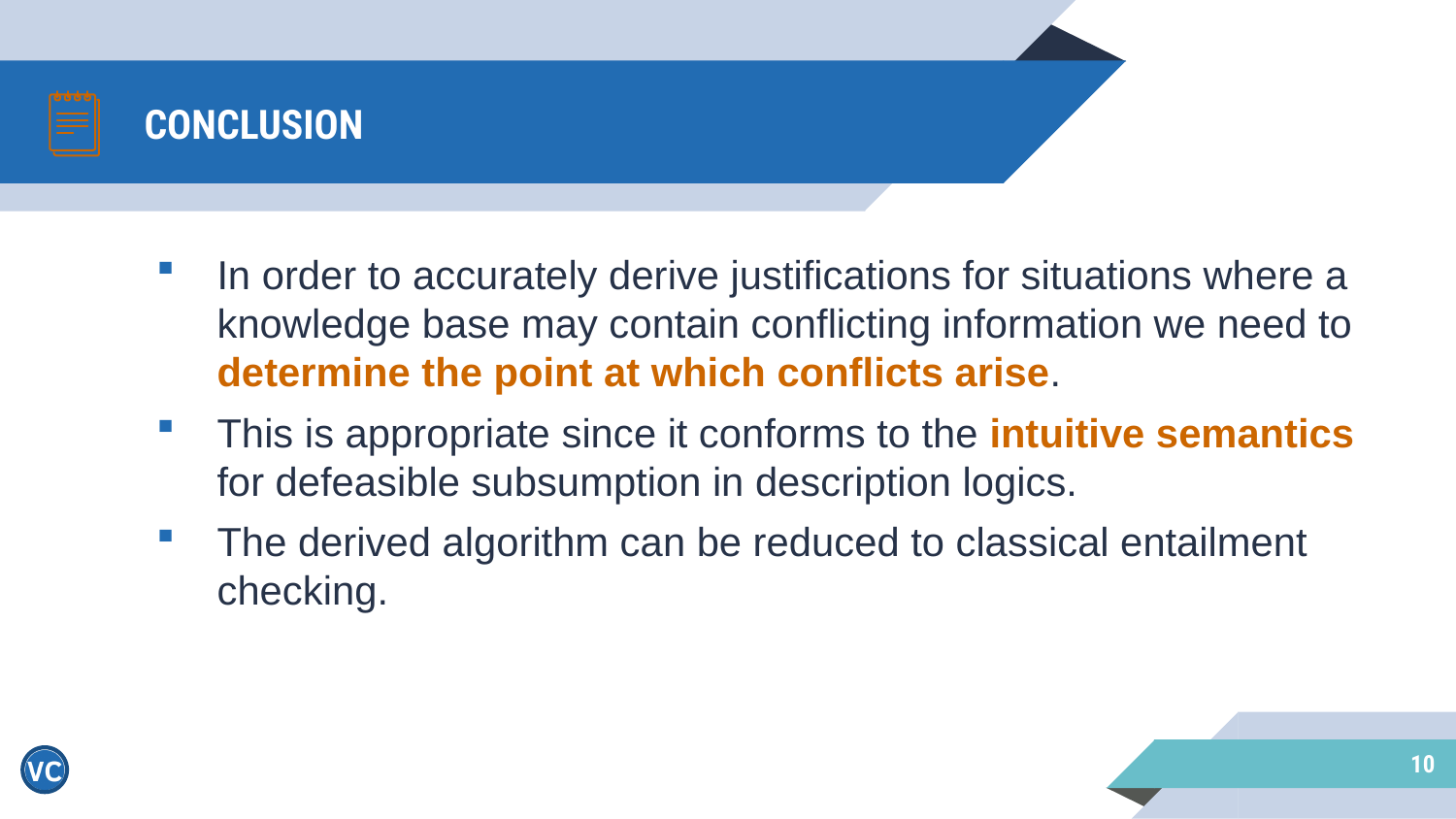

# CONCLUSION

In order to accurately derive justifications for situations where a knowledge base may contain conflicting information we need to determine the point at which conflicts arise.
This is appropriate since it conforms to the intuitive semantics for defeasible subsumption in description logics.
The derived algorithm can be reduced to classical entailment checking.

10